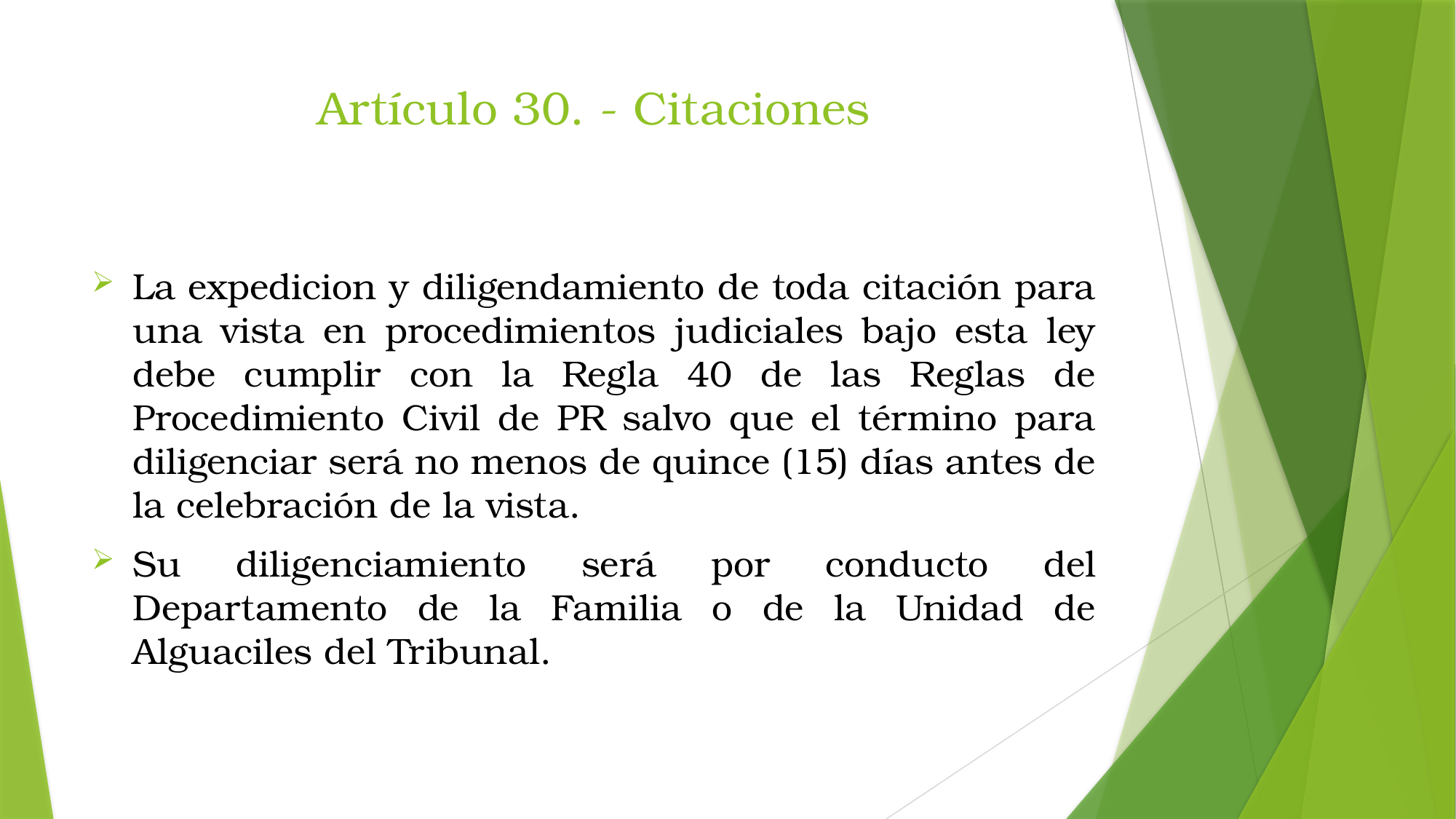

# Artículo 30. - Citaciones
La expedicion y diligendamiento de toda citación para una vista en procedimientos judiciales bajo esta ley debe cumplir con la Regla 40 de las Reglas de Procedimiento Civil de PR salvo que el término para diligenciar será no menos de quince (15) días antes de la celebración de la vista.
Su diligenciamiento será por conducto del Departamento de la Familia o de la Unidad de Alguaciles del Tribunal.